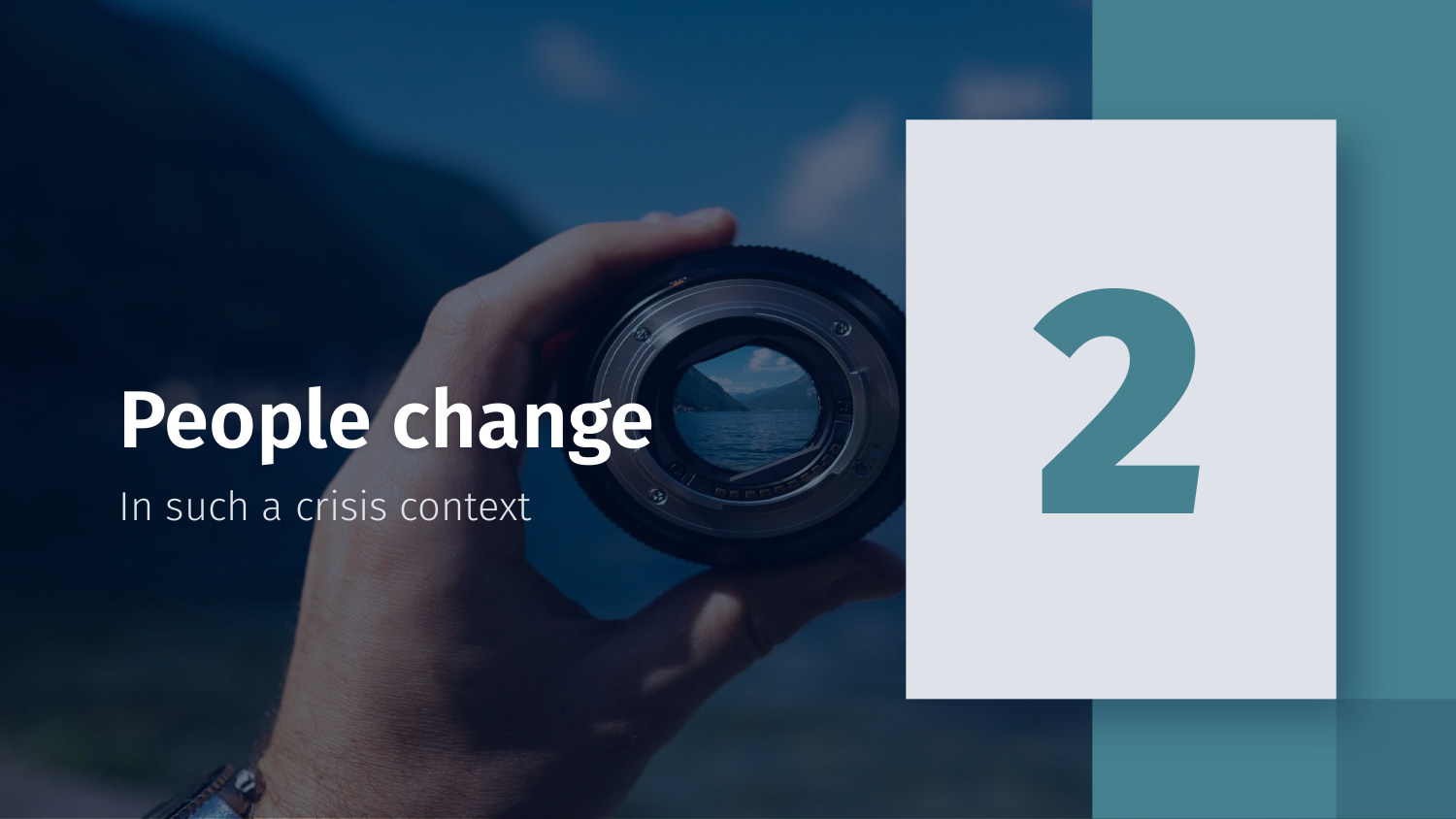

2
# People change
In such a crisis context